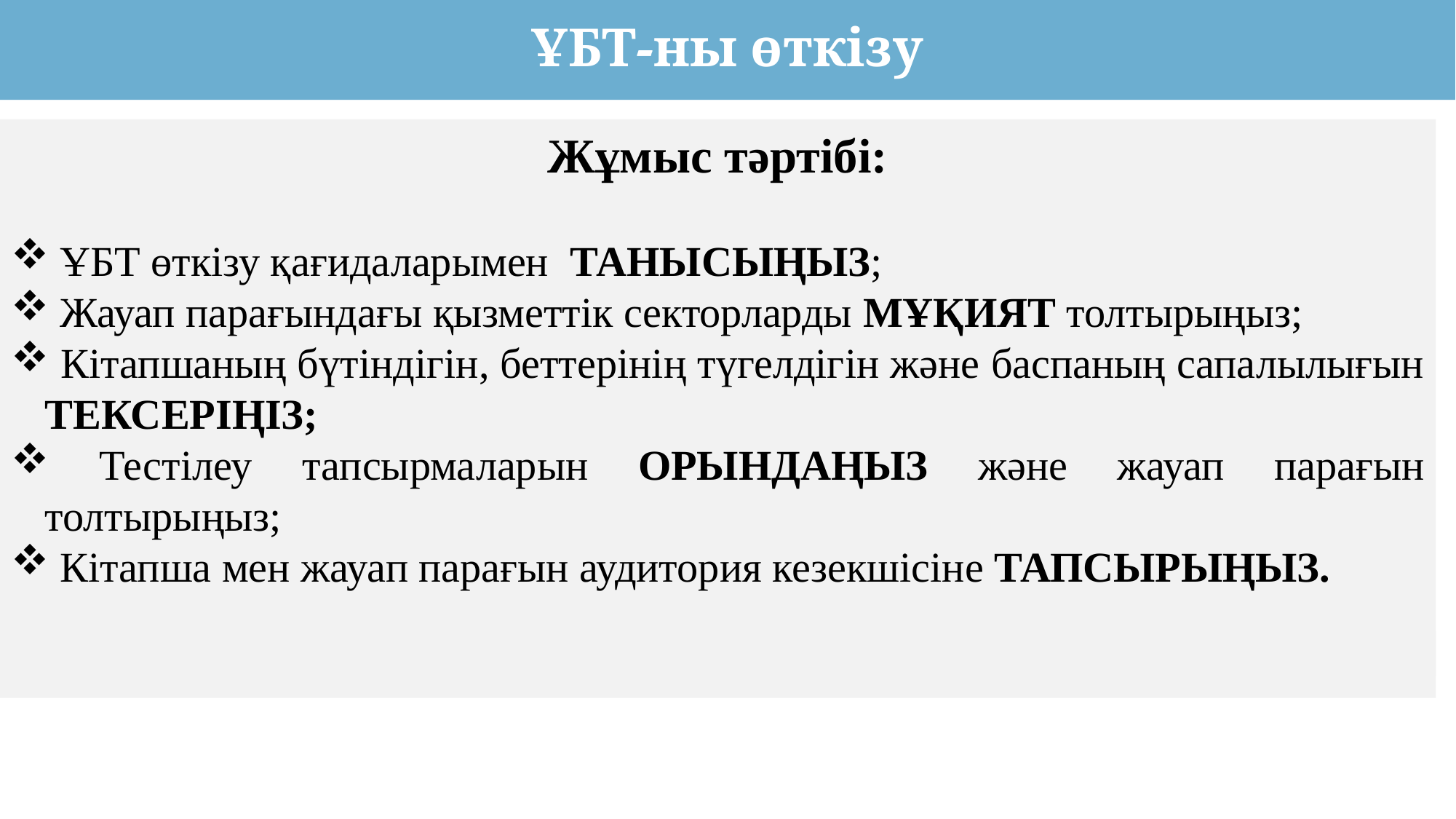

ҰБТ-ны өткізу
Жұмыс тәртібі:

 ҰБТ өткізу қағидаларымен  ТАНЫСЫҢЫЗ;
 Жауап парағындағы қызметтік секторларды МҰҚИЯТ толтырыңыз;
 Кітапшаның бүтіндігін, беттерінің түгелдігін және баспаның сапалылығын ТЕКСЕРІҢІЗ;
 Тестілеу тапсырмаларын ОРЫНДАҢЫЗ және жауап парағын толтырыңыз;
 Кітапша мен жауап парағын аудитория кезекшісіне ТАПСЫРЫҢЫЗ.